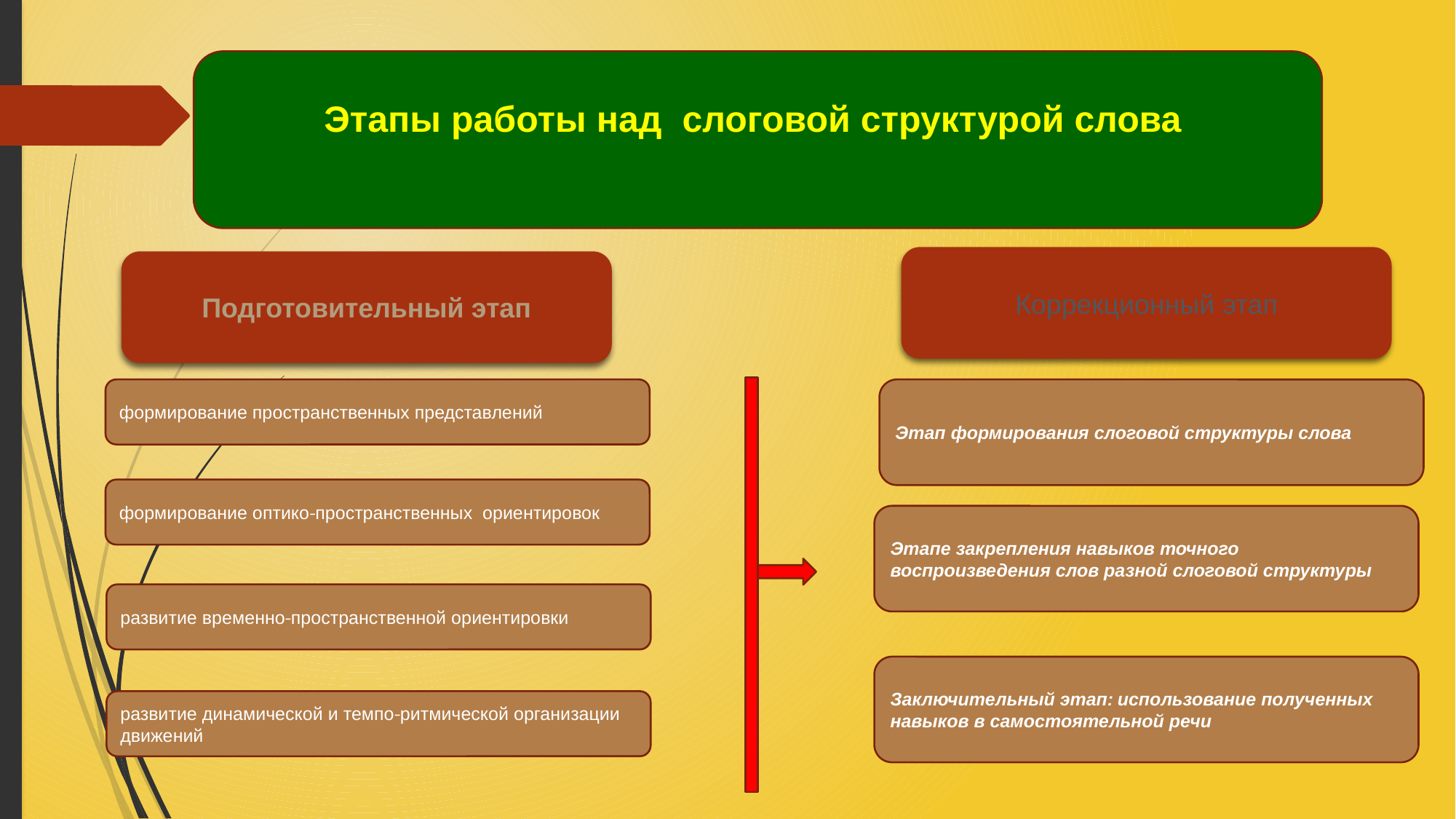

Этапы работы над  слоговой структурой слова

#
Коррекционный этап
Подготовительный этап

формирование пространственных представлений
Этап формирования слоговой структуры слова
формирование оптико-пространственных  ориентировок
Этапе закрепления навыков точного воспроизведения слов разной слоговой структуры

развитие временно-пространственной ориентировки
Заключительный этап: использование полученных навыков в самостоятельной речи
развитие динамической и темпо-ритмической организации движений